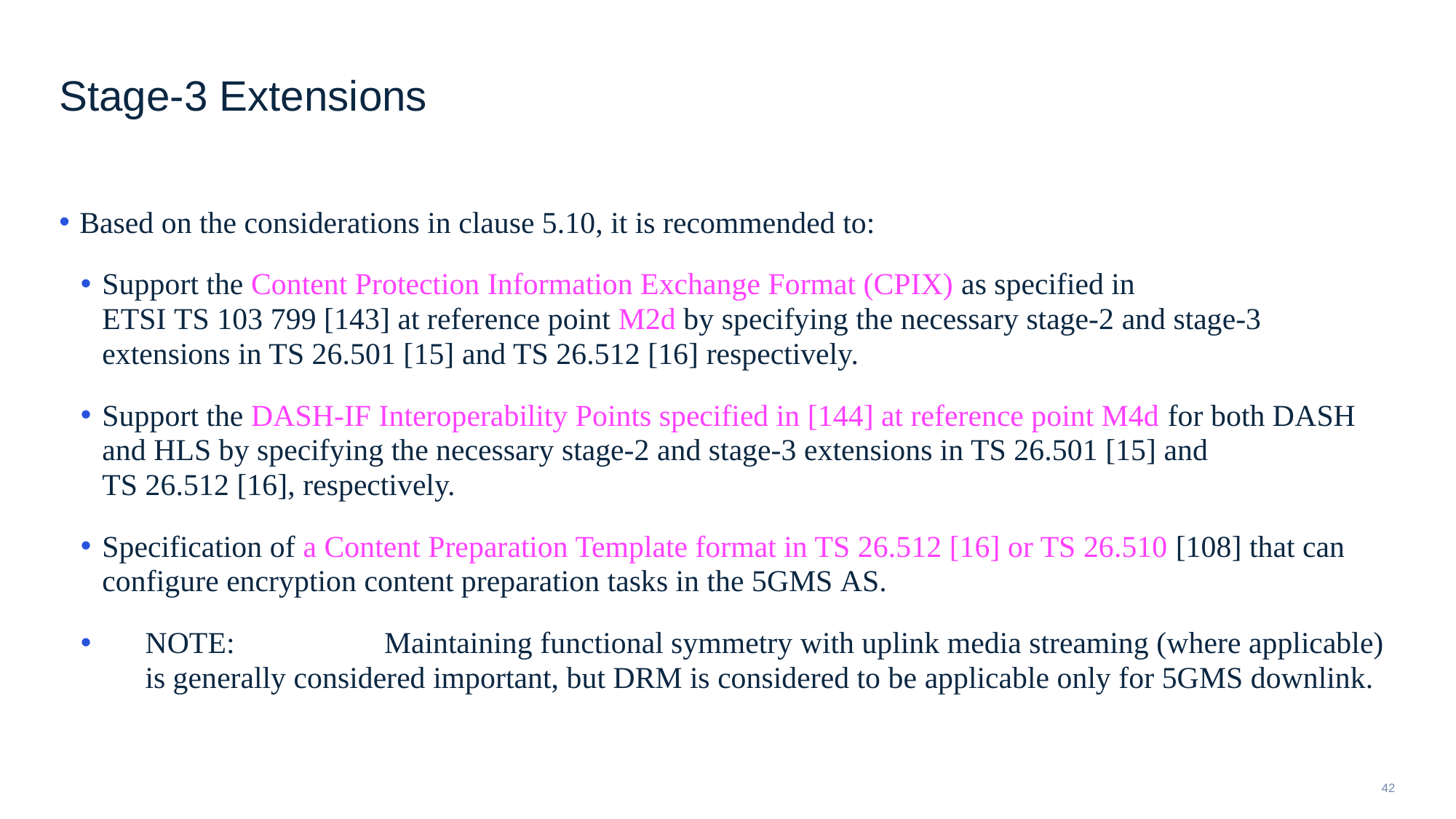

# Stage-3 Extensions

Based on the considerations in clause 5.10, it is recommended to:
Support the Content Protection Information Exchange Format (CPIX) as specified in ETSI TS 103 799 [143] at reference point M2d by specifying the necessary stage-2 and stage-3 extensions in TS 26.501 [15] and TS 26.512 [16] respectively.
Support the DASH-IF Interoperability Points specified in [144] at reference point M4d for both DASH and HLS by specifying the necessary stage-2 and stage-3 extensions in TS 26.501 [15] and TS 26.512 [16], respectively.
Specification of a Content Preparation Template format in TS 26.512 [16] or TS 26.510 [108] that can configure encryption content preparation tasks in the 5GMS AS.
NOTE:	Maintaining functional symmetry with uplink media streaming (where applicable) is generally considered important, but DRM is considered to be applicable only for 5GMS downlink.